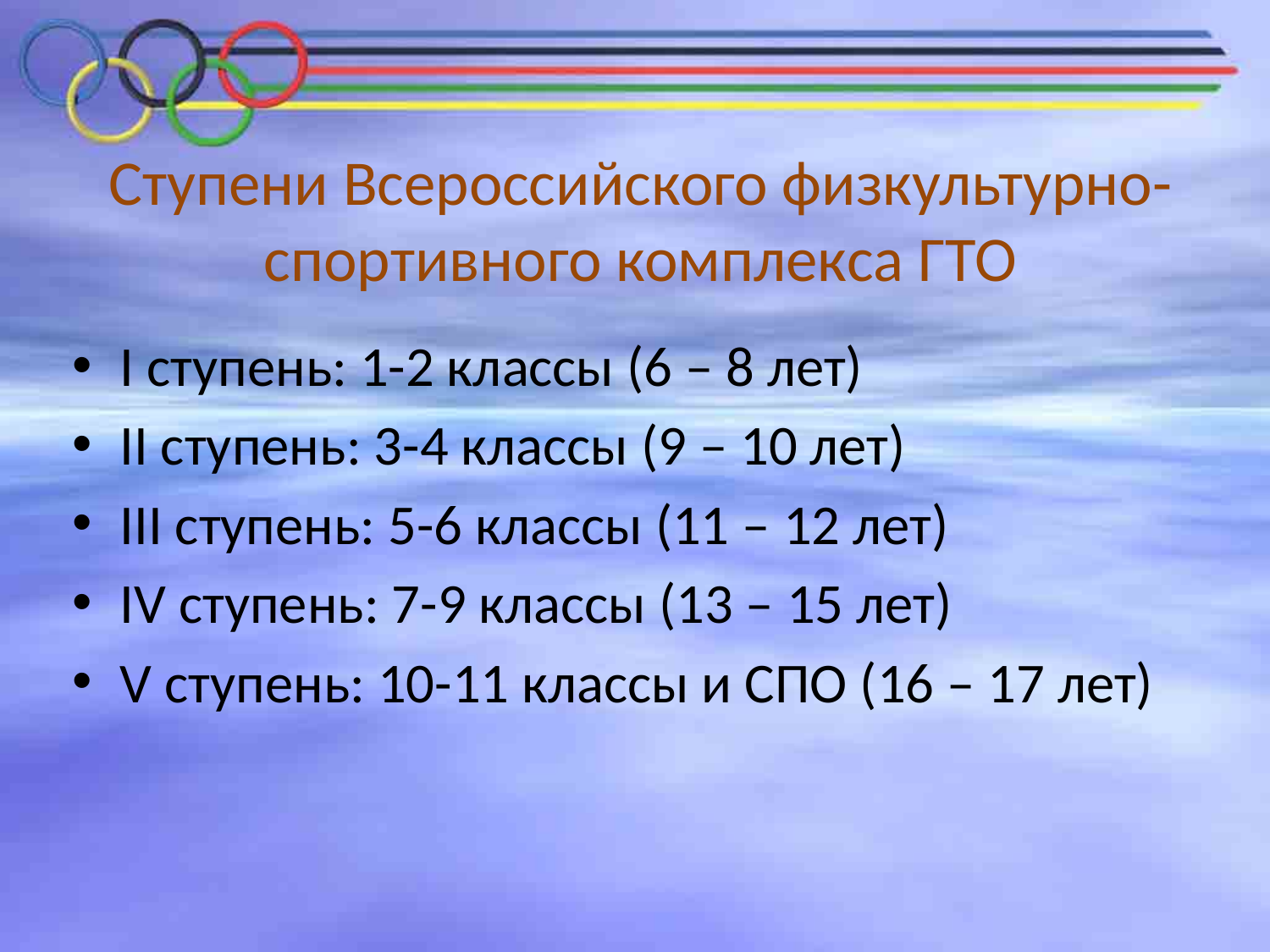

# Ступени Всероссийского физкультурно-спортивного комплекса ГТО
I ступень: 1-2 классы (6 – 8 лет)
II ступень: 3-4 классы (9 – 10 лет)
III ступень: 5-6 классы (11 – 12 лет)
IV ступень: 7-9 классы (13 – 15 лет)
V ступень: 10-11 классы и СПО (16 – 17 лет)